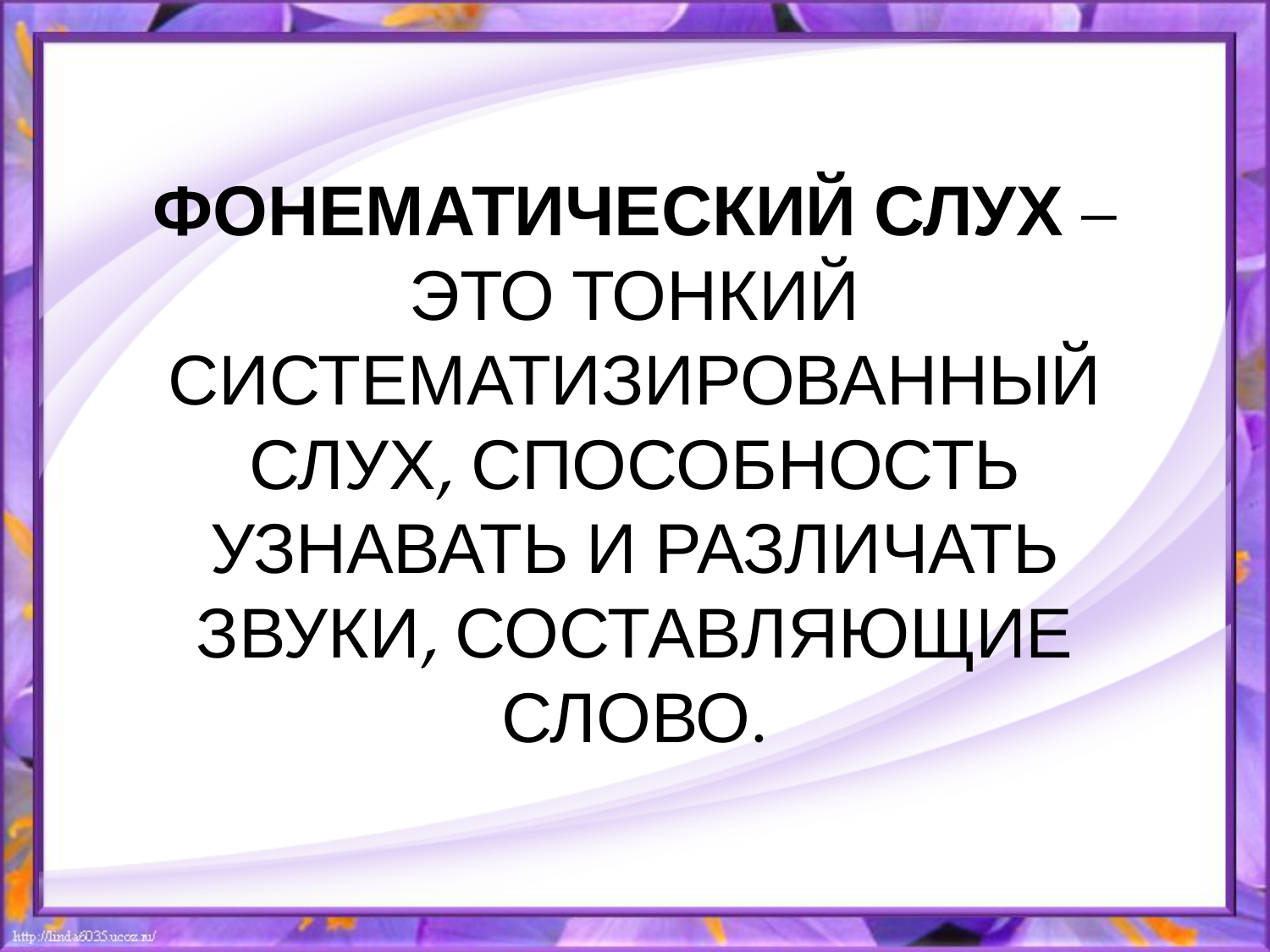

# Фонематический слух – это тонкий систематизированный слух, способность узнавать и различать звуки, составляющие слово.